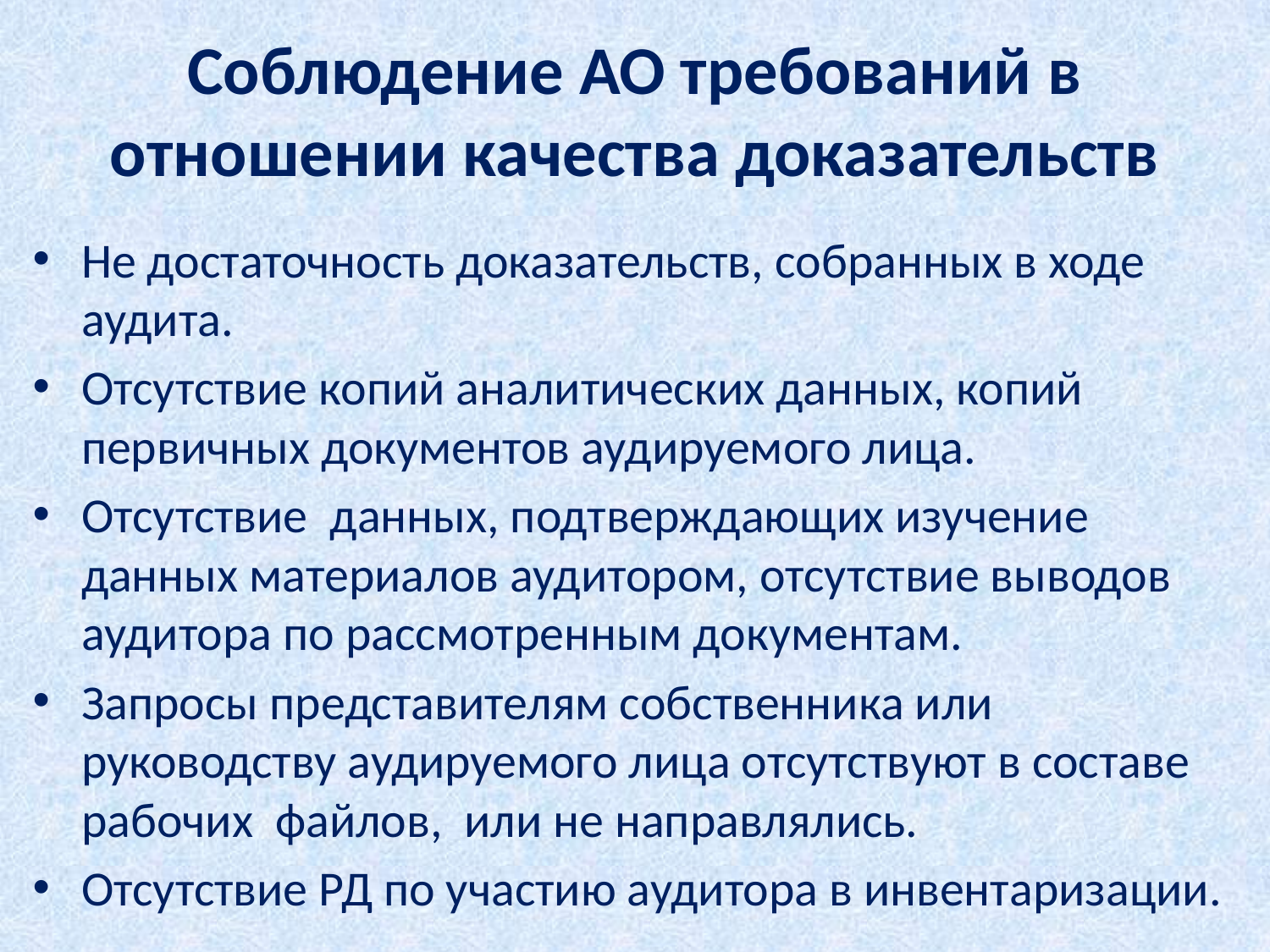

# Соблюдение АО требований в отношении качества доказательств
Не достаточность доказательств, собранных в ходе аудита.
Отсутствие копий аналитических данных, копий первичных документов аудируемого лица.
Отсутствие  данных, подтверждающих изучение данных материалов аудитором, отсутствие выводов аудитора по рассмотренным документам.
Запросы представителям собственника или руководству аудируемого лица отсутствуют в составе рабочих  файлов,  или не направлялись.
Отсутствие РД по участию аудитора в инвентаризации.